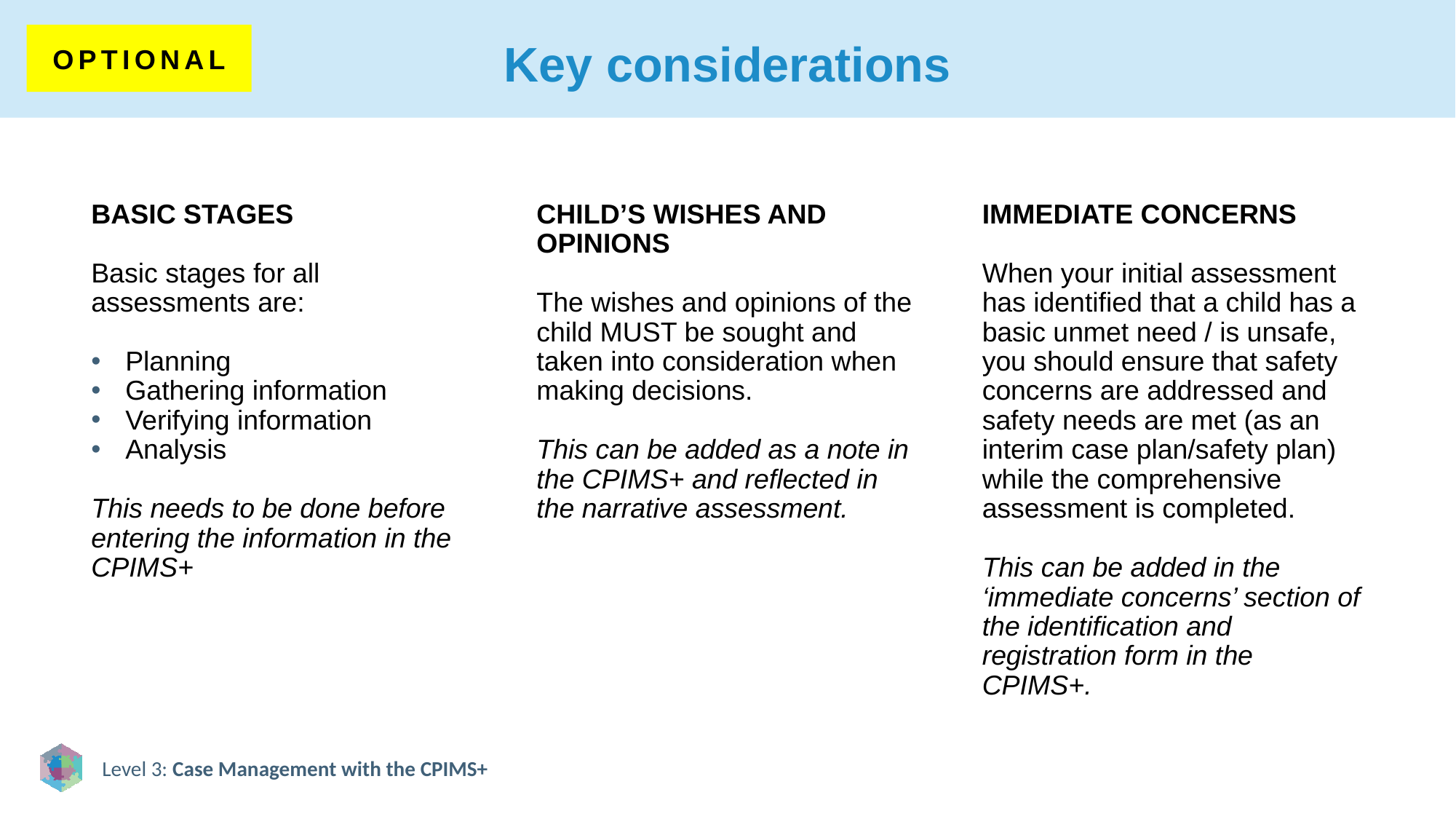

# Key considerations
OPTIONAL
BASIC STAGES

Basic stages for all assessments are:

Planning
Gathering information
Verifying information
Analysis

This needs to be done before entering the information in the CPIMS+
CHILD’S WISHES AND OPINIONS

The wishes and opinions of the child MUST be sought and taken into consideration when making decisions.

This can be added as a note in the CPIMS+ and reflected in the narrative assessment.
IMMEDIATE CONCERNS

When your initial assessment has identified that a child has a basic unmet need / is unsafe, you should ensure that safety concerns are addressed and safety needs are met (as an interim case plan/safety plan) while the comprehensive assessment is completed.

This can be added in the ‘immediate concerns’ section of the identification and registration form in the CPIMS+.